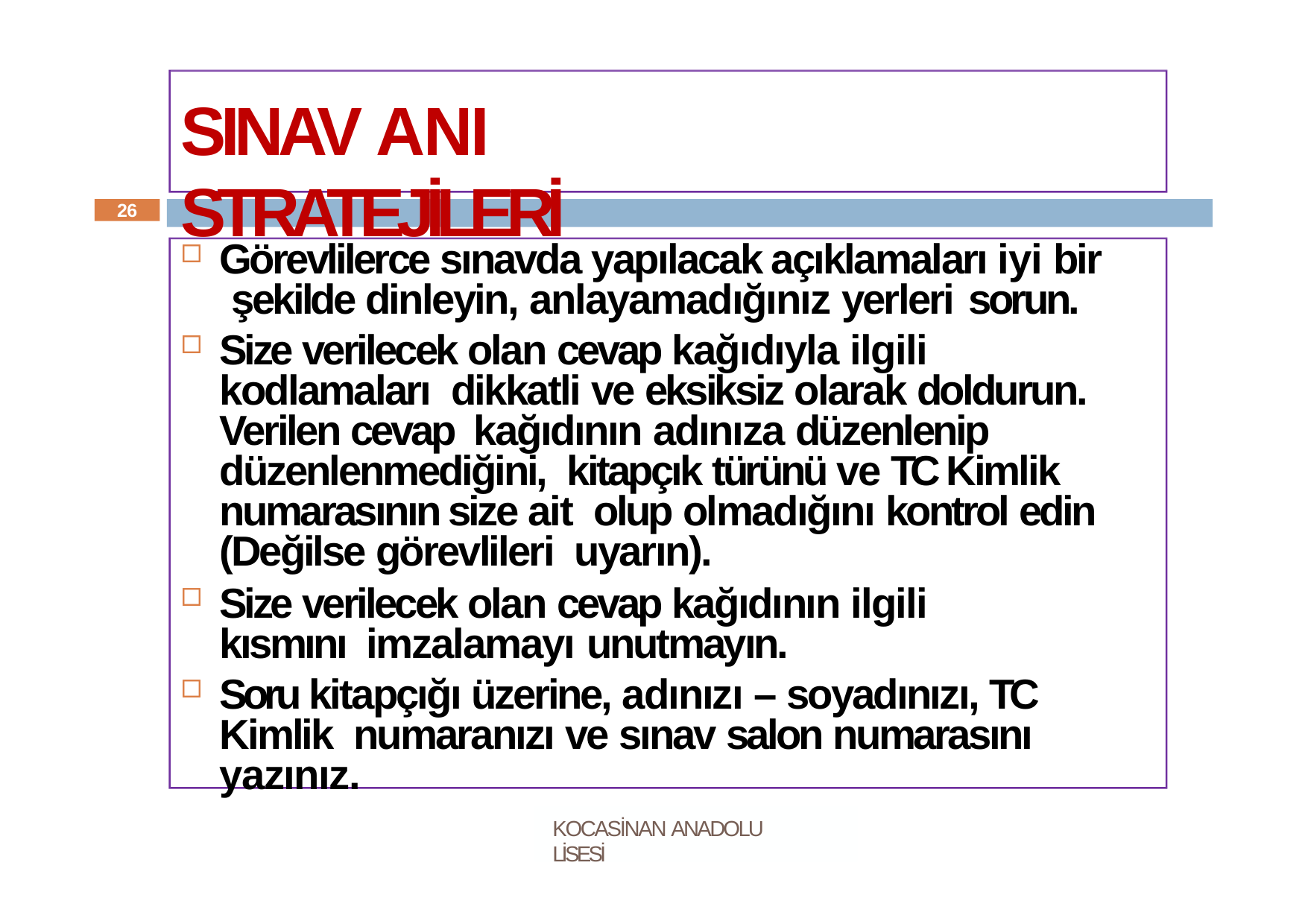

# SINAV ANI STRATEJİLERİ
26
Görevlilerce sınavda yapılacak açıklamaları iyi bir  şekilde dinleyin, anlayamadığınız yerleri sorun.
Size verilecek olan cevap kağıdıyla ilgili kodlamaları  dikkatli ve eksiksiz olarak doldurun. Verilen cevap  kağıdının adınıza düzenlenip düzenlenmediğini,  kitapçık türünü ve TC Kimlik numarasının size ait  olup olmadığını kontrol edin (Değilse görevlileri  uyarın).
Size verilecek olan cevap kağıdının ilgili kısmını  imzalamayı unutmayın.
Soru kitapçığı üzerine, adınızı – soyadınızı, TC Kimlik  numaranızı ve sınav salon numarasını yazınız.

KOCASİNAN ANADOLU LİSESİ